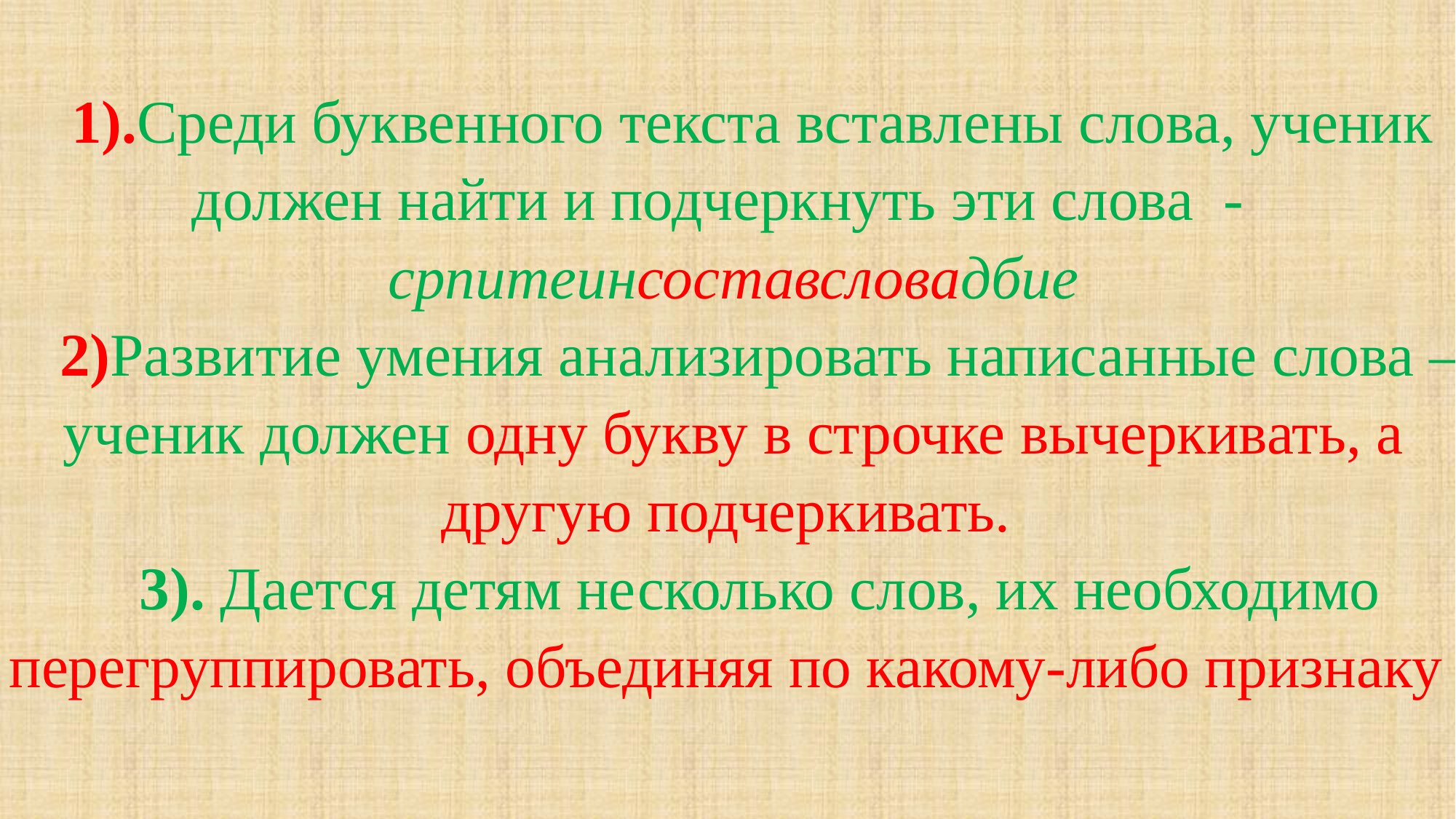

1).Среди буквенного текста вставлены слова, ученик  должен найти и подчеркнуть эти слова  -   српитеинсоставсловадбие
2)Развитие умения анализировать написанные слова – ученик должен одну букву в строчке вычеркивать, а другую подчеркивать.
3). Дается детям несколько слов, их необходимо перегруппировать, объединяя по какому-либо признаку